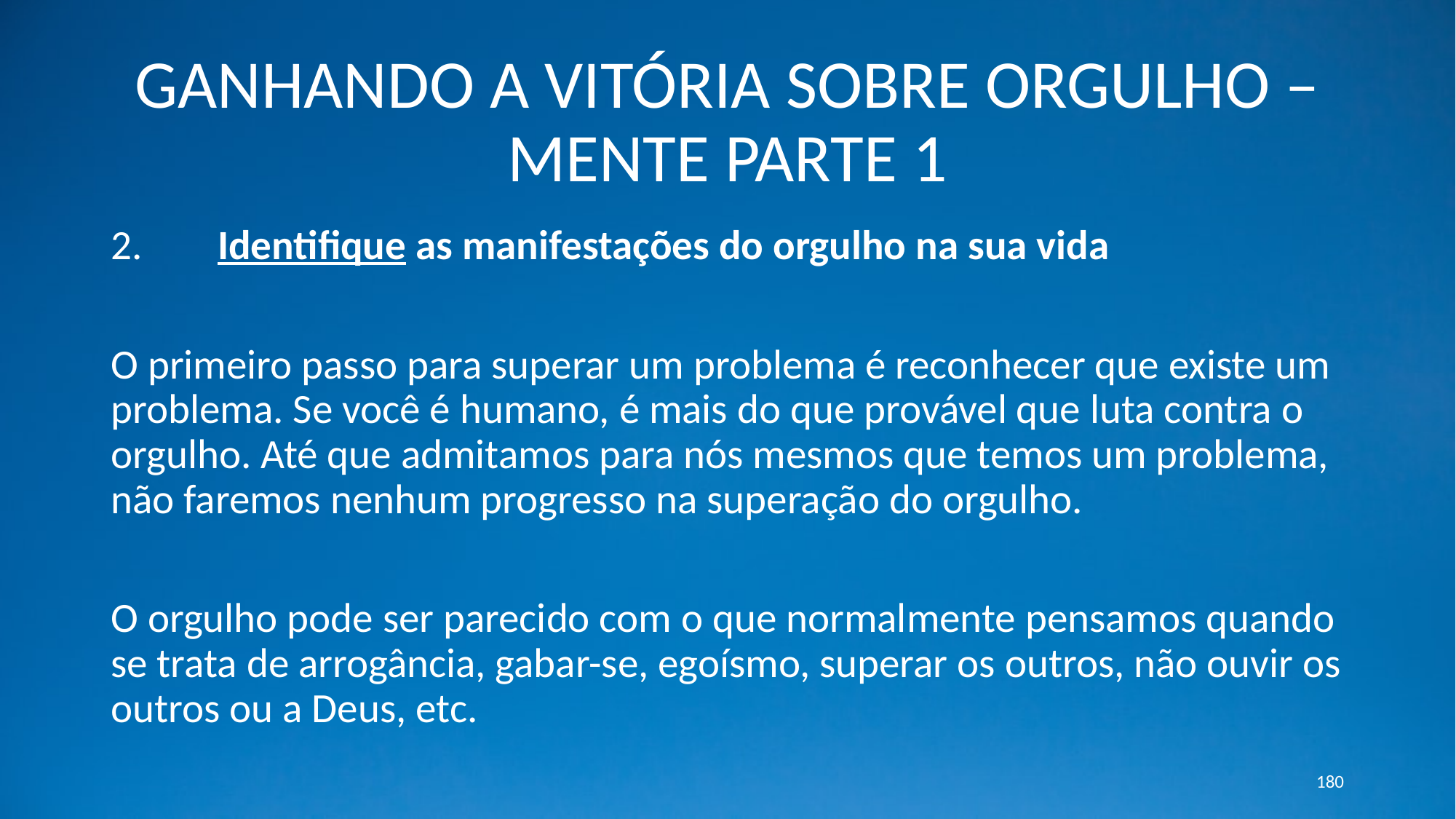

# GANHANDO A VITÓRIA SOBRE ORGULHO – MENTE PARTE 1
2.	Identifique as manifestações do orgulho na sua vida

O primeiro passo para superar um problema é reconhecer que existe um problema. Se você é humano, é mais do que provável que luta contra o orgulho. Até que admitamos para nós mesmos que temos um problema, não faremos nenhum progresso na superação do orgulho.

O orgulho pode ser parecido com o que normalmente pensamos quando se trata de arrogância, gabar-se, egoísmo, superar os outros, não ouvir os outros ou a Deus, etc.

180